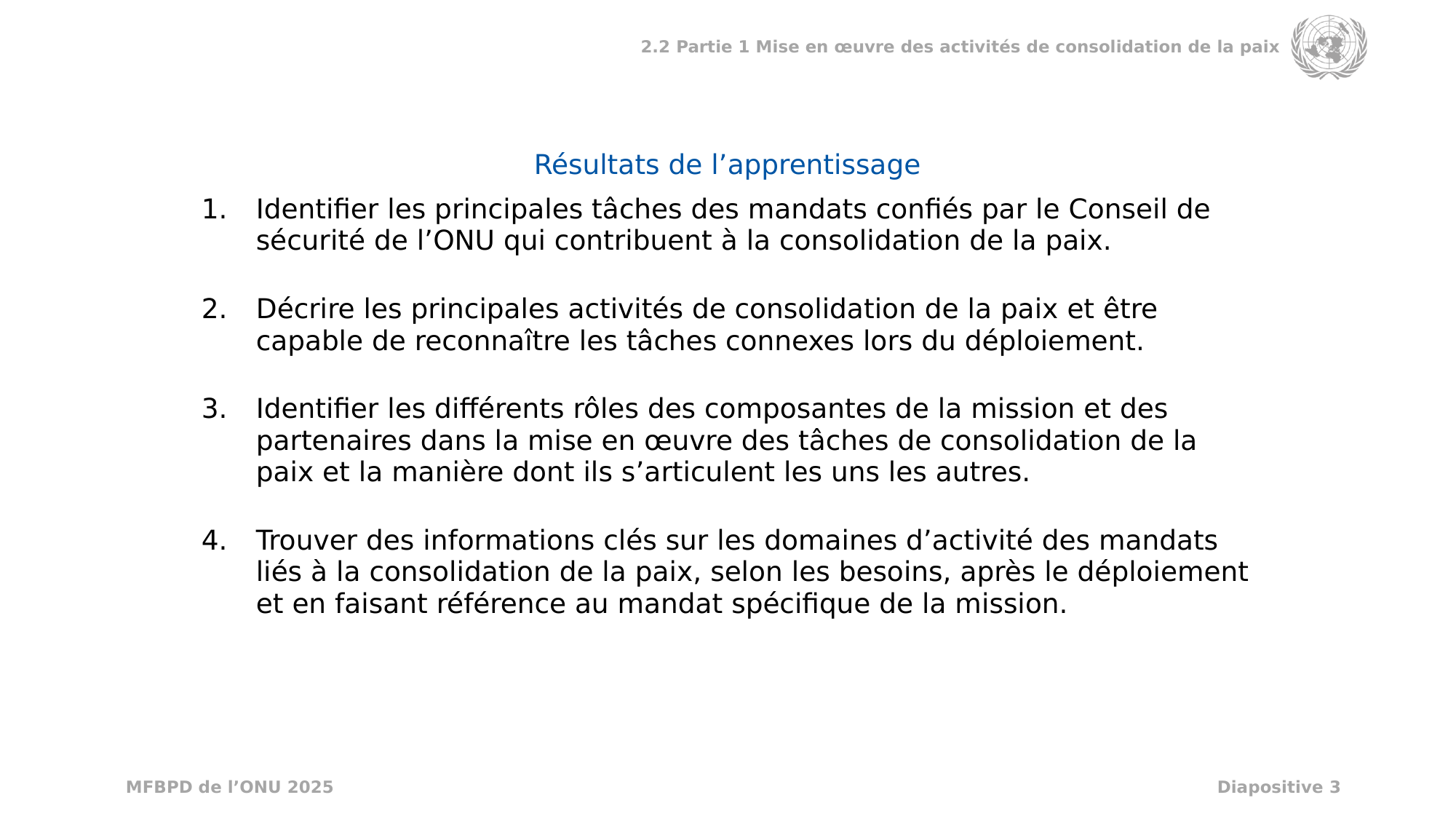

| Résultats de l’apprentissage |
| --- |
| Identifier les principales tâches des mandats confiés par le Conseil de sécurité de l’ONU qui contribuent à la consolidation de la paix. Décrire les principales activités de consolidation de la paix et être capable de reconnaître les tâches connexes lors du déploiement. Identifier les différents rôles des composantes de la mission et des partenaires dans la mise en œuvre des tâches de consolidation de la paix et la manière dont ils s’articulent les uns les autres. Trouver des informations clés sur les domaines d’activité des mandats liés à la consolidation de la paix, selon les besoins, après le déploiement et en faisant référence au mandat spécifique de la mission. |